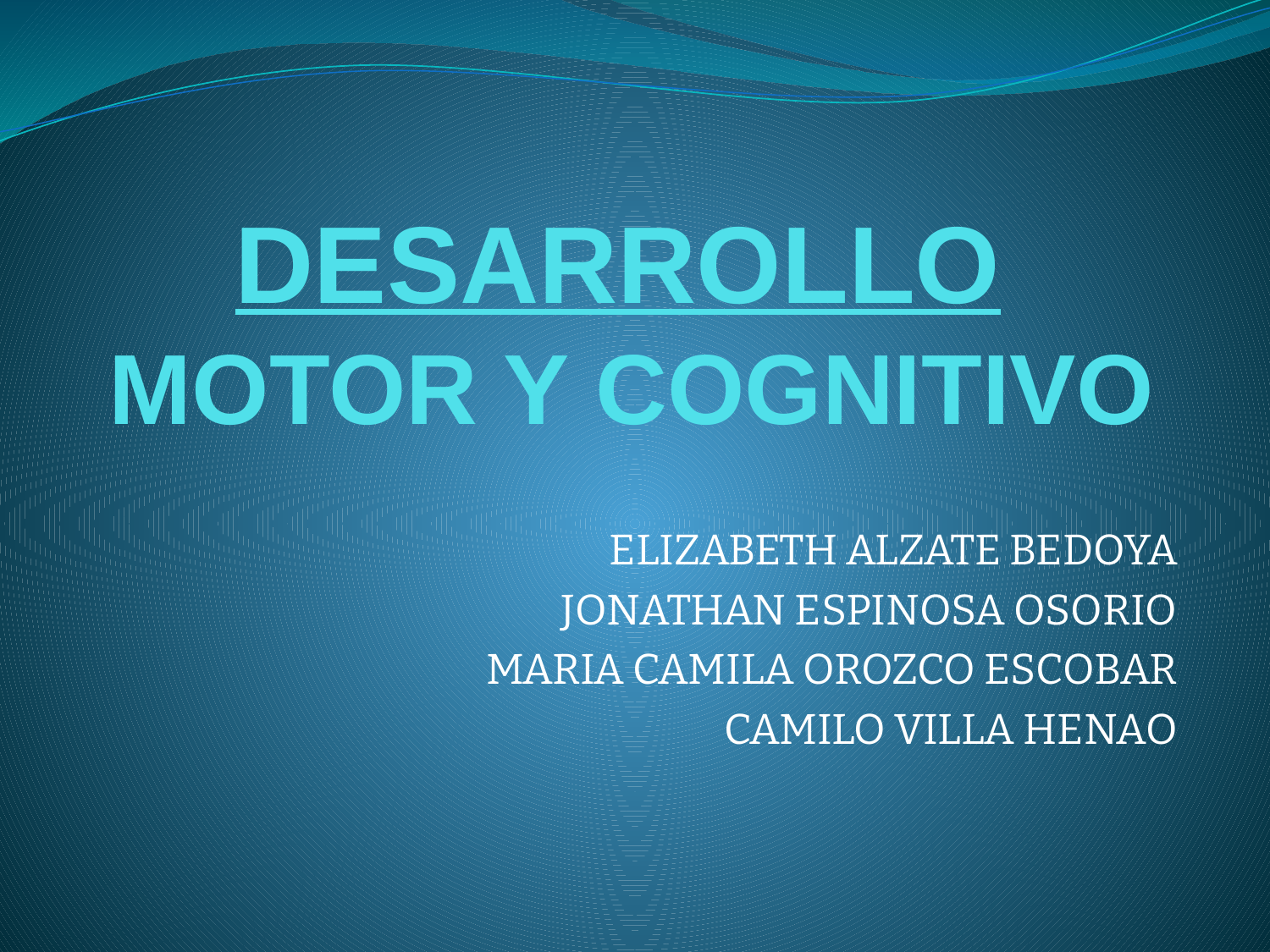

# DESARROLLO MOTOR Y COGNITIVO
ELIZABETH ALZATE BEDOYA
JONATHAN ESPINOSA OSORIO
MARIA CAMILA OROZCO ESCOBAR
CAMILO VILLA HENAO